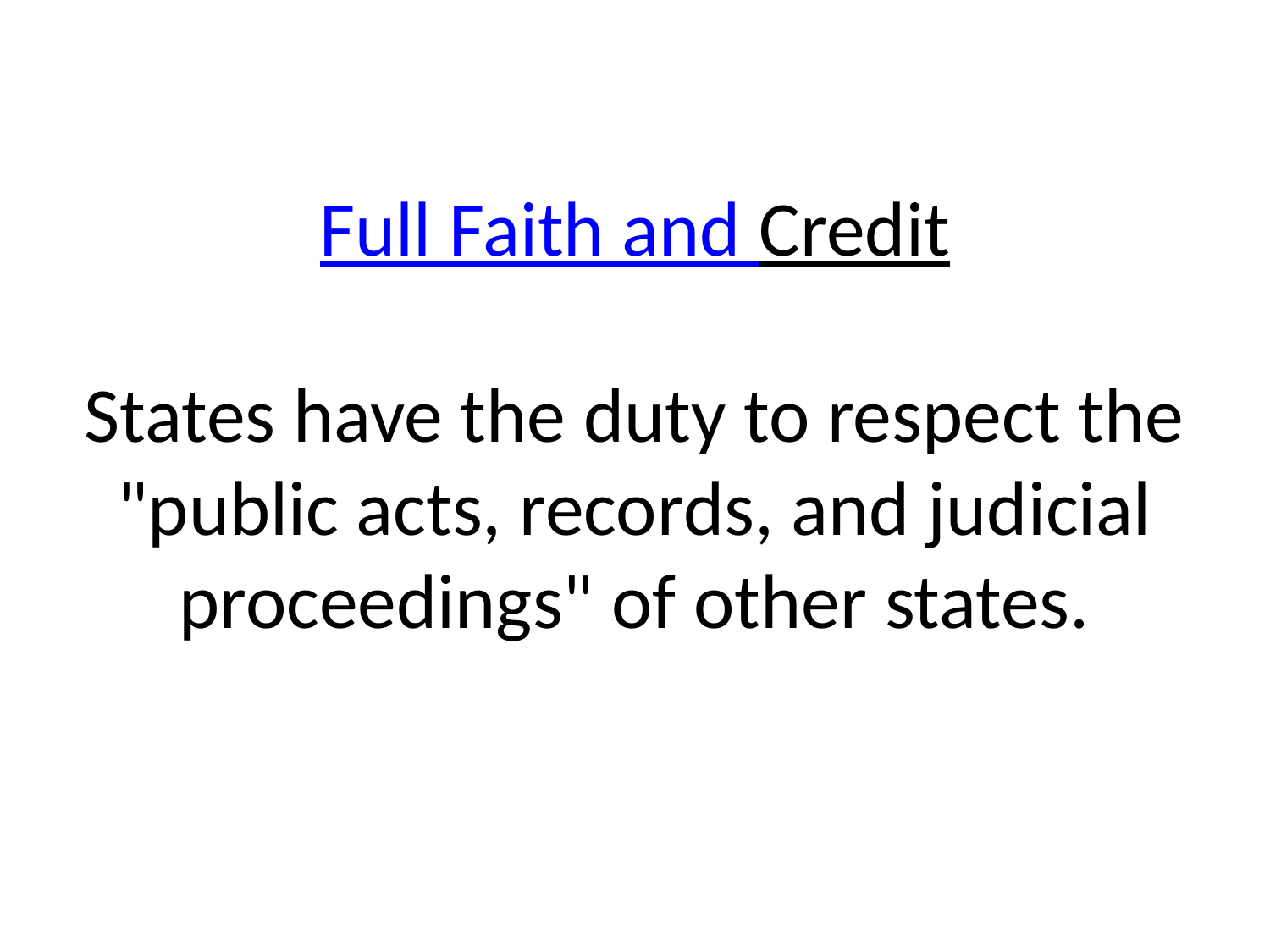

# Full Faith and Credit States have the duty to respect the "public acts, records, and judicial proceedings" of other states.